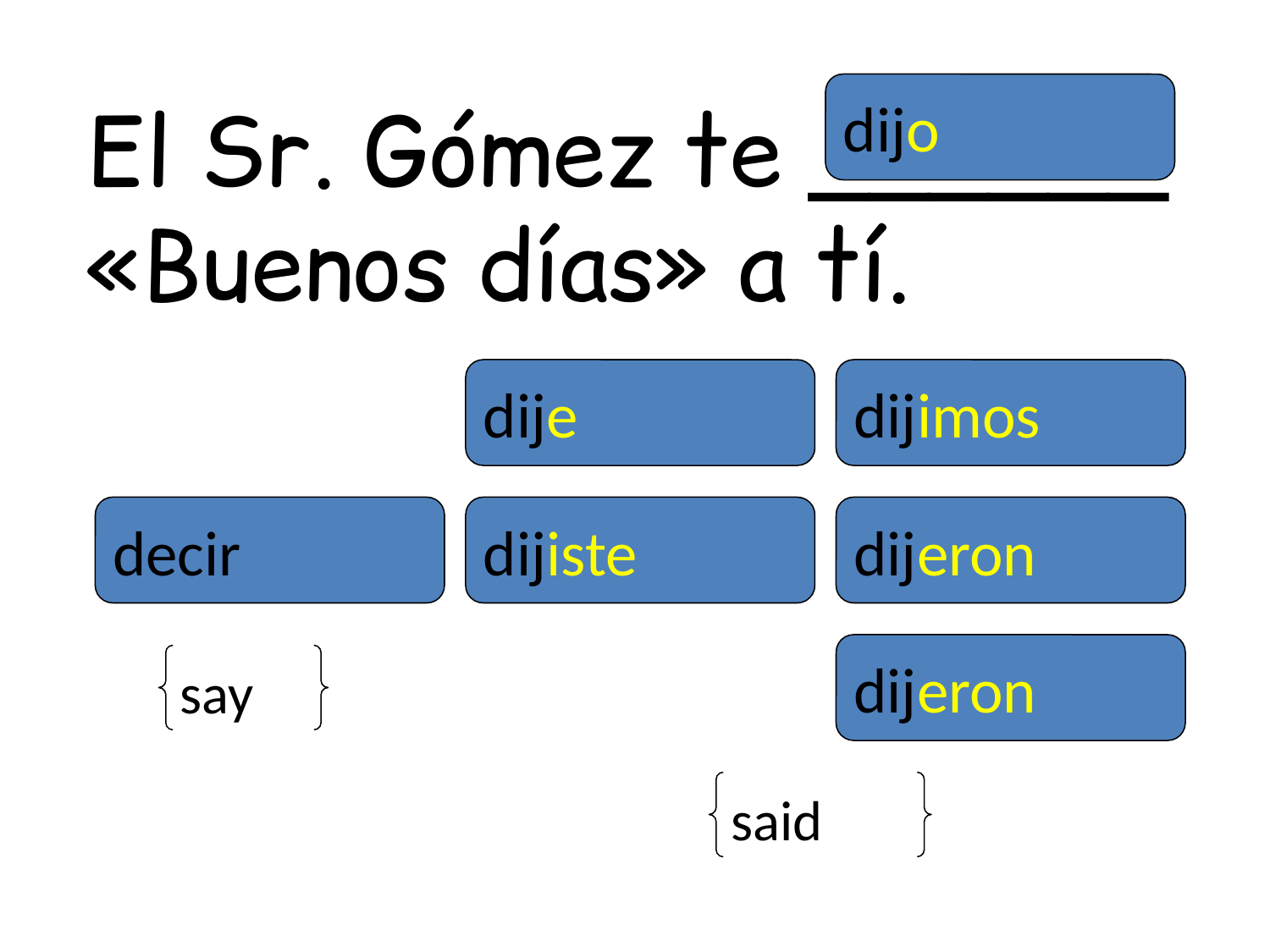

dijo
El Sr. Gómez te ______ «Buenos días» a tí.
dije
dijimos
decir
dijiste
dijeron
dijeron
say
said